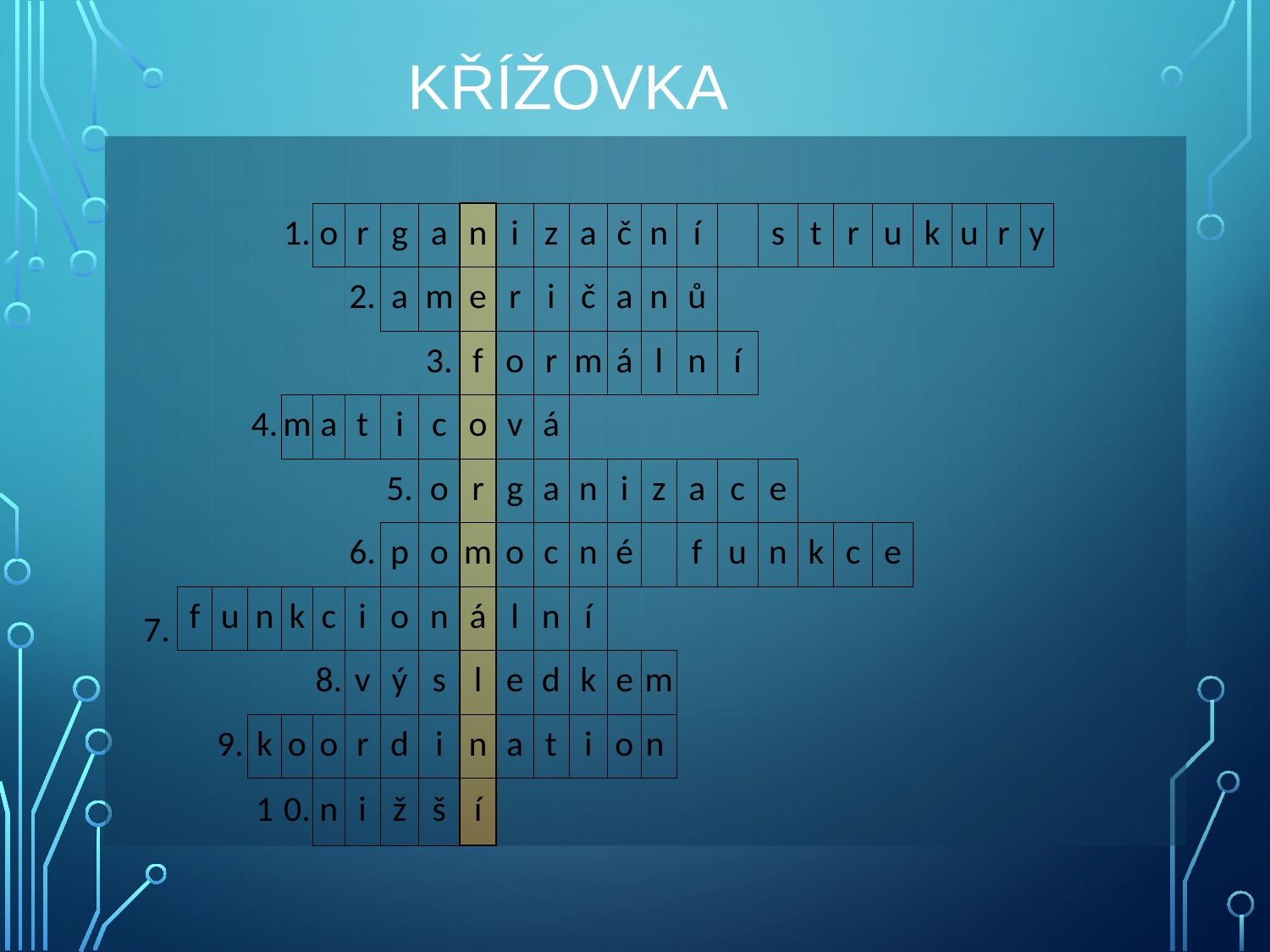

# Křížovka
|  |  |  |  |  |  |  |  |  |  |  |  |  |  |  |  |  |  |  |  |  |  |  |  |  |  |  |  |  |  |
| --- | --- | --- | --- | --- | --- | --- | --- | --- | --- | --- | --- | --- | --- | --- | --- | --- | --- | --- | --- | --- | --- | --- | --- | --- | --- | --- | --- | --- | --- |
|  |  |  |  |  | 1. | o | r | g | a | n | i | z | a | č | n | í |  | s | t | r | u | k | u | r | y |  |  |  |  |
|  |  |  |  |  |  |  | 2. | a | m | e | r | i | č | a | n | ů |  |  |  |  |  |  |  |  |  |  |  |  |  |
|  |  |  |  |  |  |  |  |  | 3. | f | o | r | m | á | l | n | í |  |  |  |  |  |  |  |  |  |  |  |  |
|  |  |  |  | 4. | m | a | t | i | c | o | v | á |  |  |  |  |  |  |  |  |  |  |  |  |  |  |  |  |  |
|  |  |  |  |  |  |  |  | 5. | o | r | g | a | n | i | z | a | c | e |  |  |  |  |  |  |  |  |  |  |  |
|  |  |  |  |  |  |  | 6. | p | o | m | o | c | n | é |  | f | u | n | k | c | e |  |  |  |  |  |  |  |  |
|  | 7. | f | u | n | k | c | i | o | n | á | l | n | í |  |  |  |  |  |  |  |  |  |  |  |  |  |  |  |  |
|  |  |  |  |  |  | 8. | v | ý | s | l | e | d | k | e | m |  |  |  |  |  |  |  |  |  |  |  |  |  |  |
|  |  |  | 9. | k | o | o | r | d | i | n | a | t | i | o | n |  |  |  |  |  |  |  |  |  |  |  |  |  |  |
|  |  |  |  | 1 | 0. | n | i | ž | š | í |  |  |  |  |  |  |  |  |  |  |  |  |  |  |  |  |  |  |  |